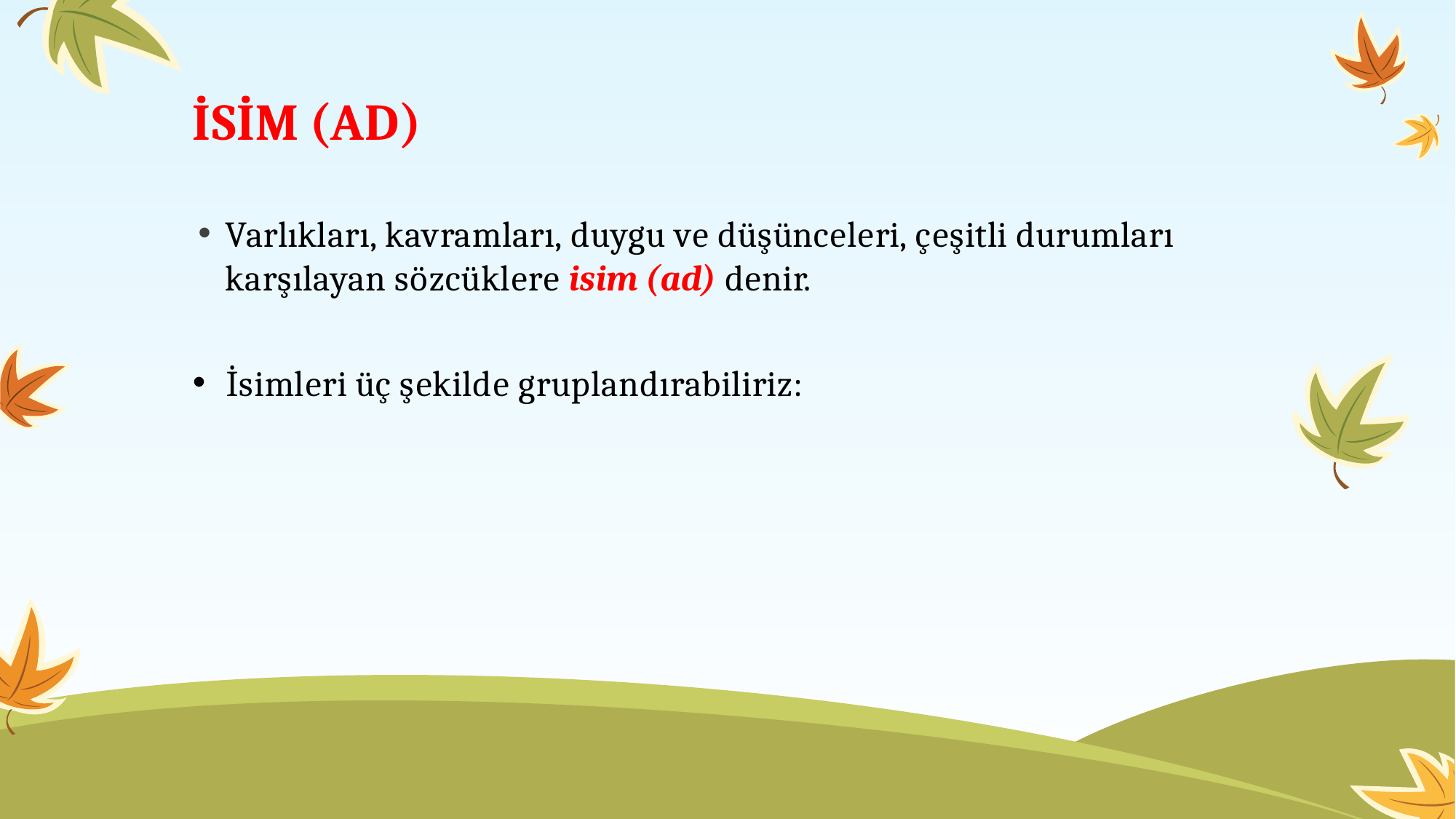

# İSİM (AD)
Varlıkları, kavramları, duygu ve düşünceleri, çeşitli durumları karşılayan sözcüklere isim (ad) denir.
İsimleri üç şekilde gruplandırabiliriz: